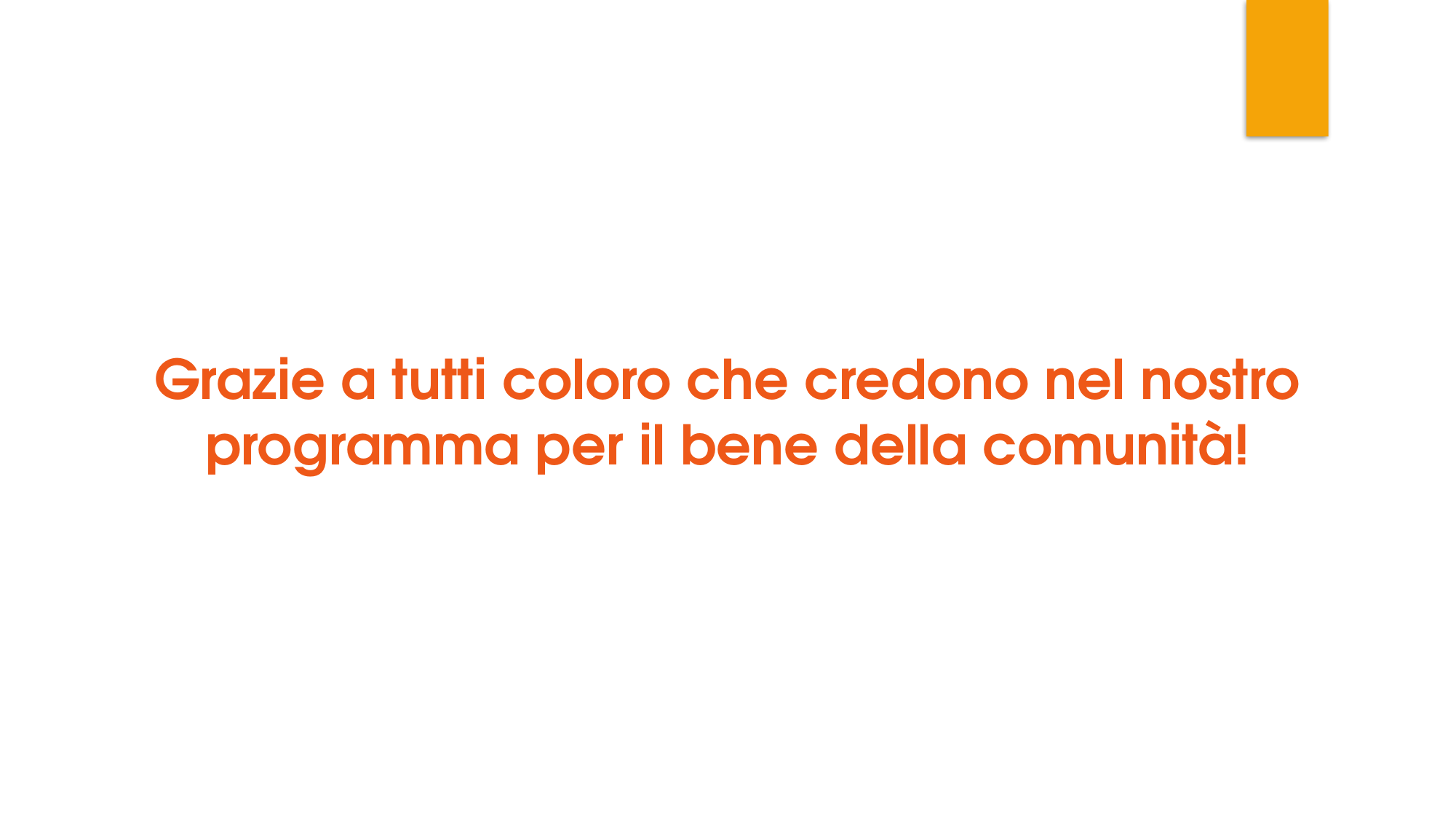

Grazie a tutti coloro che credono nel nostro programma per il bene della comunità!